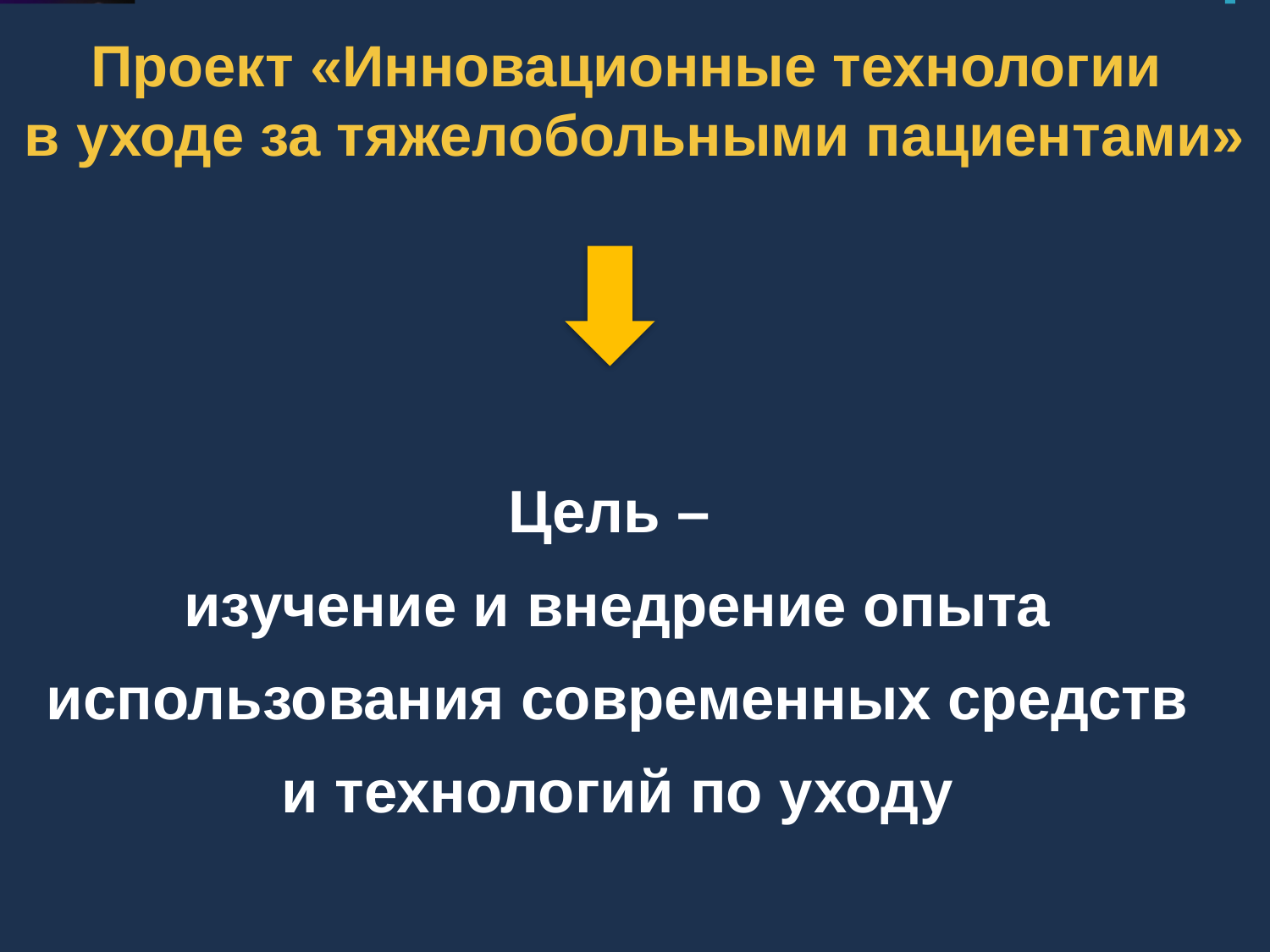

Проект «Инновационные технологии
в уходе за тяжелобольными пациентами»

Цель –
изучение и внедрение опыта использования современных средств и технологий по уходу